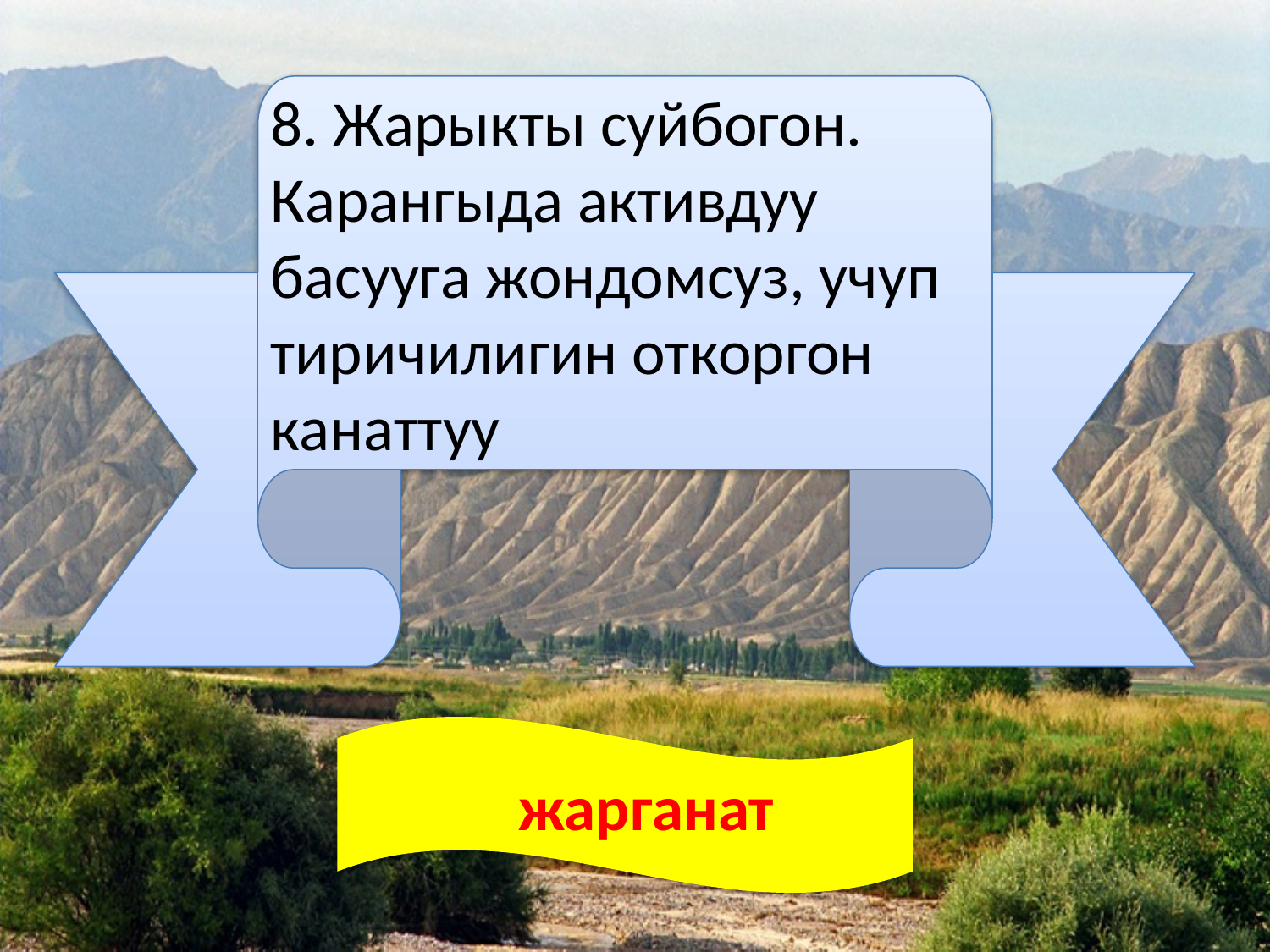

8. Жарыкты суйбогон. Карангыда активдуу басууга жондомсуз, учуп тиричилигин откоргон канаттуу
   жарганат